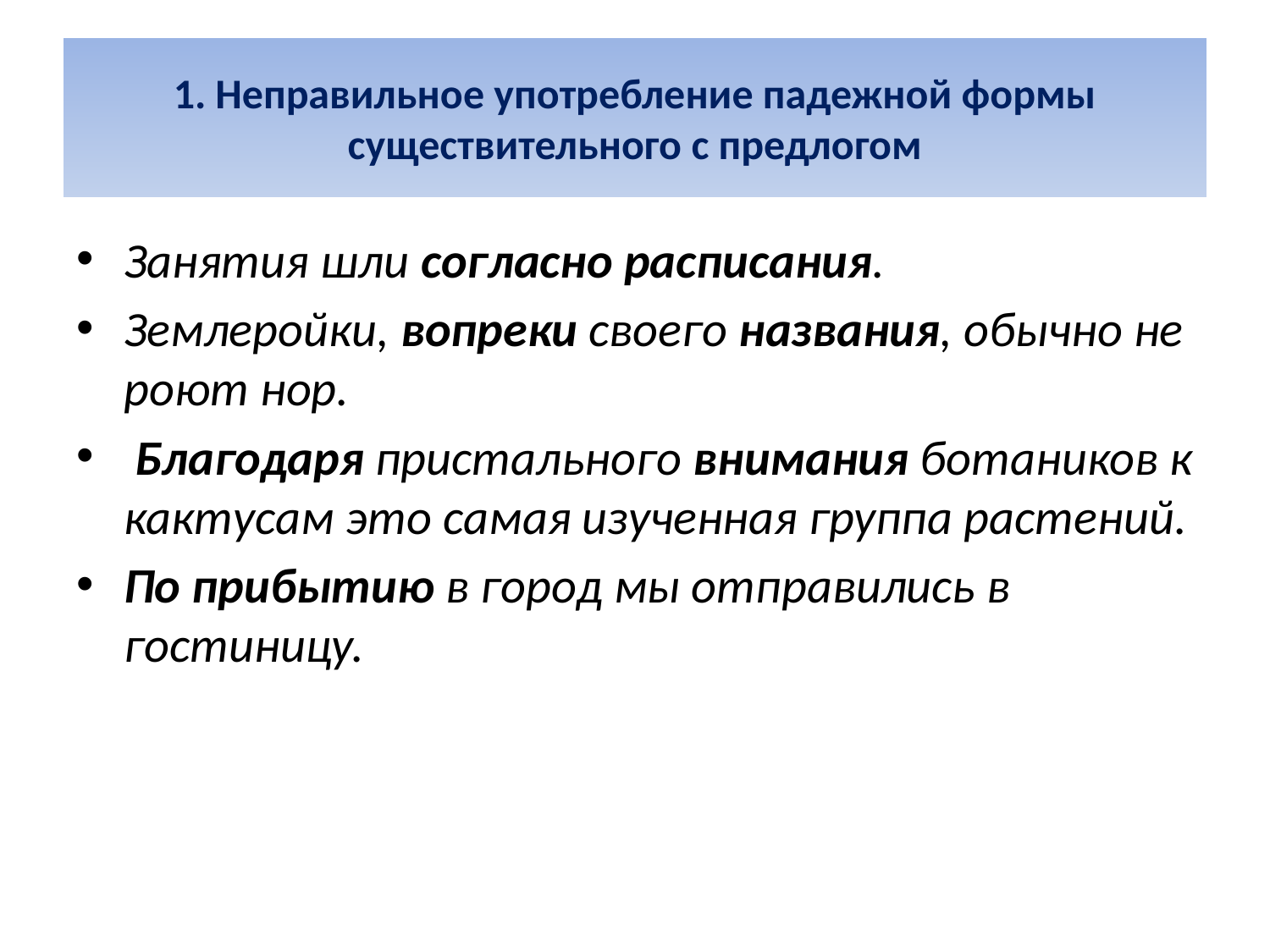

# 1. Неправильное употребление падежной формы существительного с предлогом
Занятия шли согласно расписания.
Землеройки, вопреки своего названия, обычно не роют нор.
 Благодаря пристального внимания ботаников к кактусам это самая изученная группа растений.
По прибытию в город мы отправились в гостиницу.